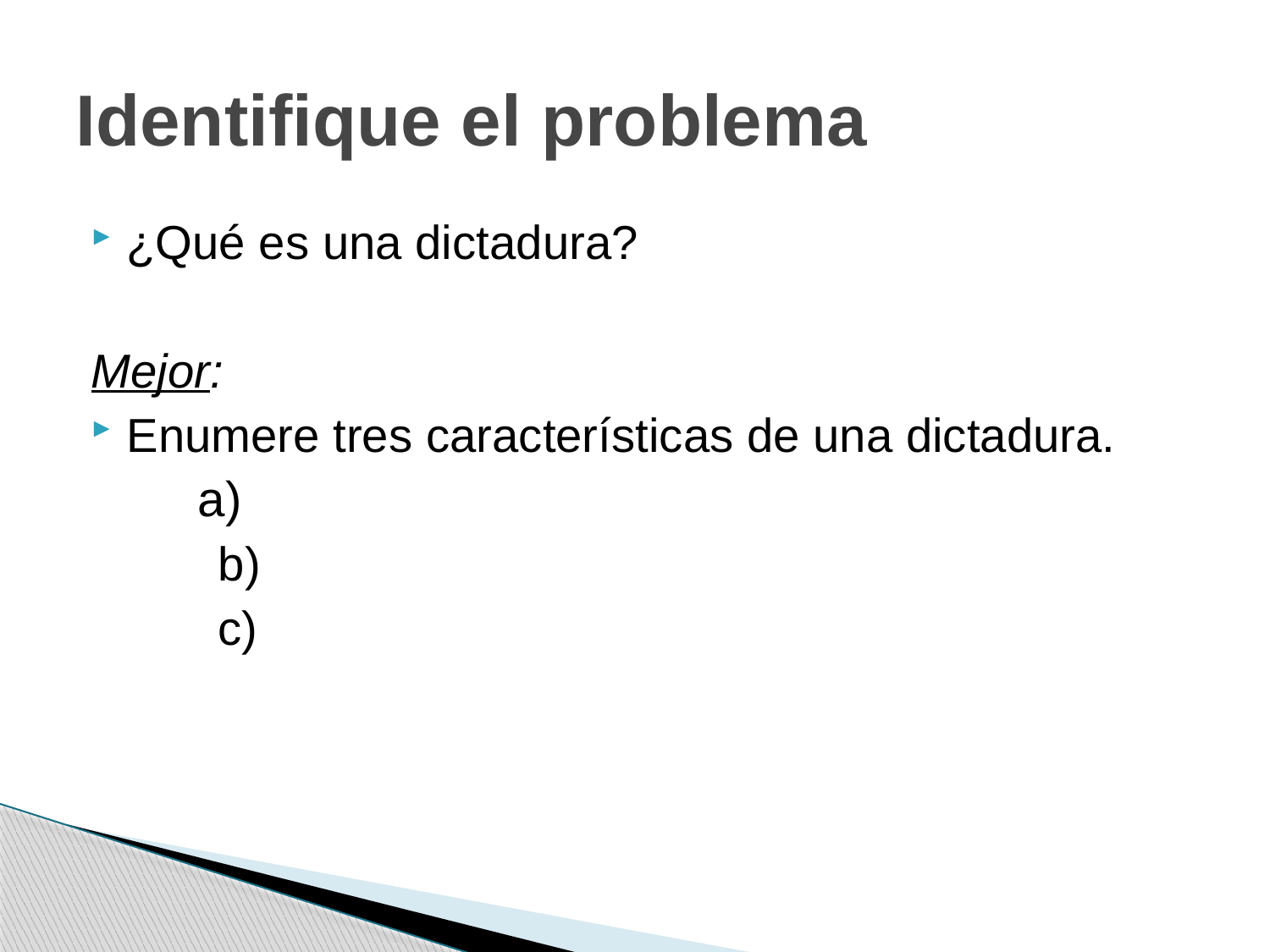

# Identifique el problema
¿Qué es una dictadura?

Mejor:
Enumere tres características de una dictadura.
      a)
	b)
	c)